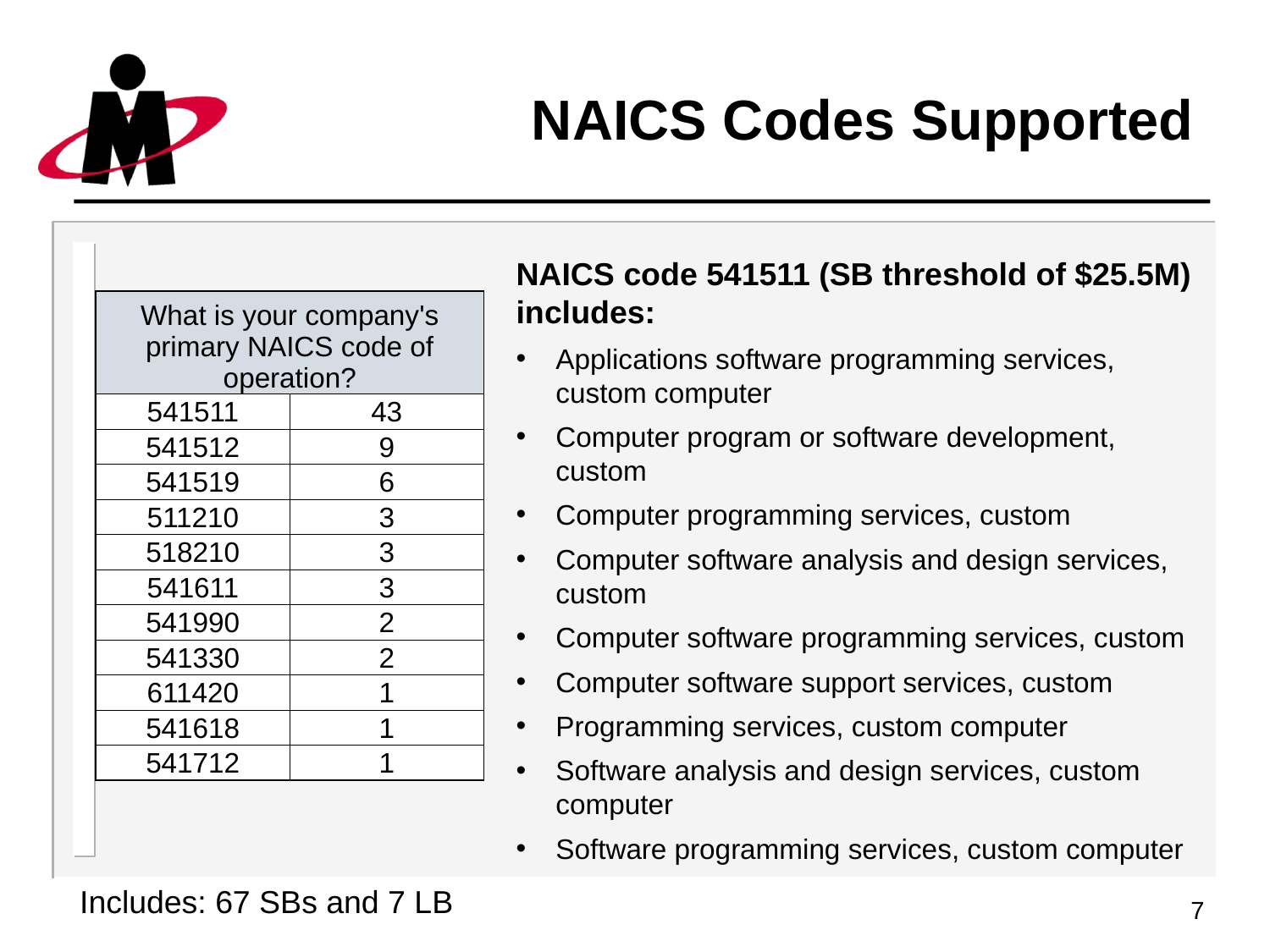

# NAICS Codes Supported
NAICS code 541511 (SB threshold of $25.5M) includes:
Applications software programming services, custom computer
Computer program or software development, custom
Computer programming services, custom
Computer software analysis and design services, custom
Computer software programming services, custom
Computer software support services, custom
Programming services, custom computer
Software analysis and design services, custom computer
Software programming services, custom computer

| What is your company's primary NAICS code of operation? |  |
| --- | --- |
| 541511 | 43 |
| 541512 | 9 |
| 541519 | 6 |
| 511210 | 3 |
| 518210 | 3 |
| 541611 | 3 |
| 541990 | 2 |
| 541330 | 2 |
| 611420 | 1 |
| 541618 | 1 |
| 541712 | 1 |
Includes: 67 SBs and 7 LB
7